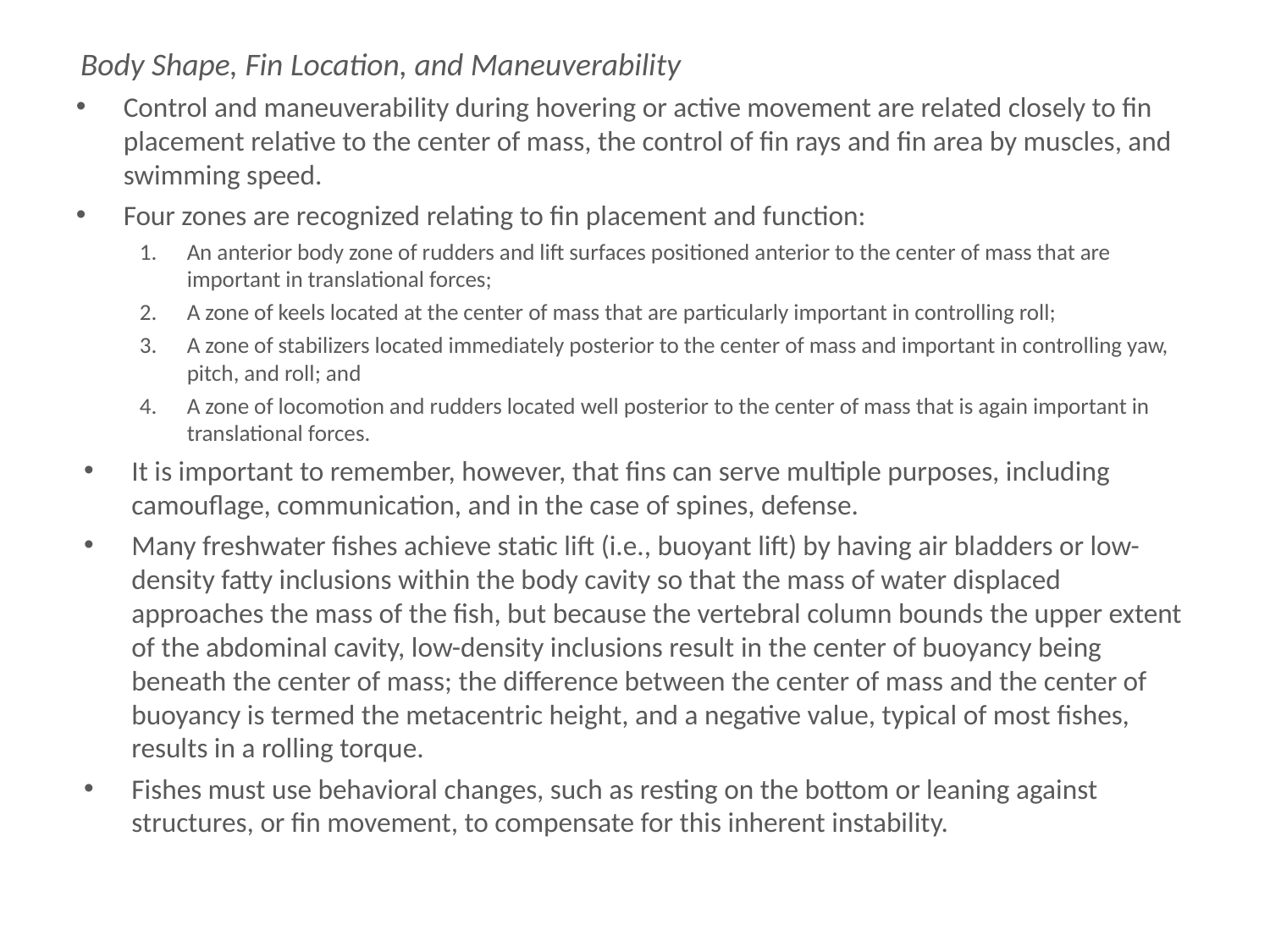

Body Shape, Fin Location, and Maneuverability
Body Shape, Fin Location, and Maneuverability
Control and maneuverability during hovering or active movement are related closely to fin placement relative to the center of mass, the control of fin rays and fin area by muscles, and swimming speed.
Four zones are recognized relating to fin placement and function:
An anterior body zone of rudders and lift surfaces positioned anterior to the center of mass that are important in translational forces;
A zone of keels located at the center of mass that are particularly important in controlling roll;
A zone of stabilizers located immediately posterior to the center of mass and important in controlling yaw, pitch, and roll; and
A zone of locomotion and rudders located well posterior to the center of mass that is again important in translational forces.
It is important to remember, however, that fins can serve multiple purposes, including camouflage, communication, and in the case of spines, defense.
Many freshwater fishes achieve static lift (i.e., buoyant lift) by having air bladders or low-density fatty inclusions within the body cavity so that the mass of water displaced approaches the mass of the fish, but because the vertebral column bounds the upper extent of the abdominal cavity, low-density inclusions result in the center of buoyancy being beneath the center of mass; the difference between the center of mass and the center of buoyancy is termed the metacentric height, and a negative value, typical of most fishes, results in a rolling torque.
Fishes must use behavioral changes, such as resting on the bottom or leaning against structures, or fin movement, to compensate for this inherent instability.